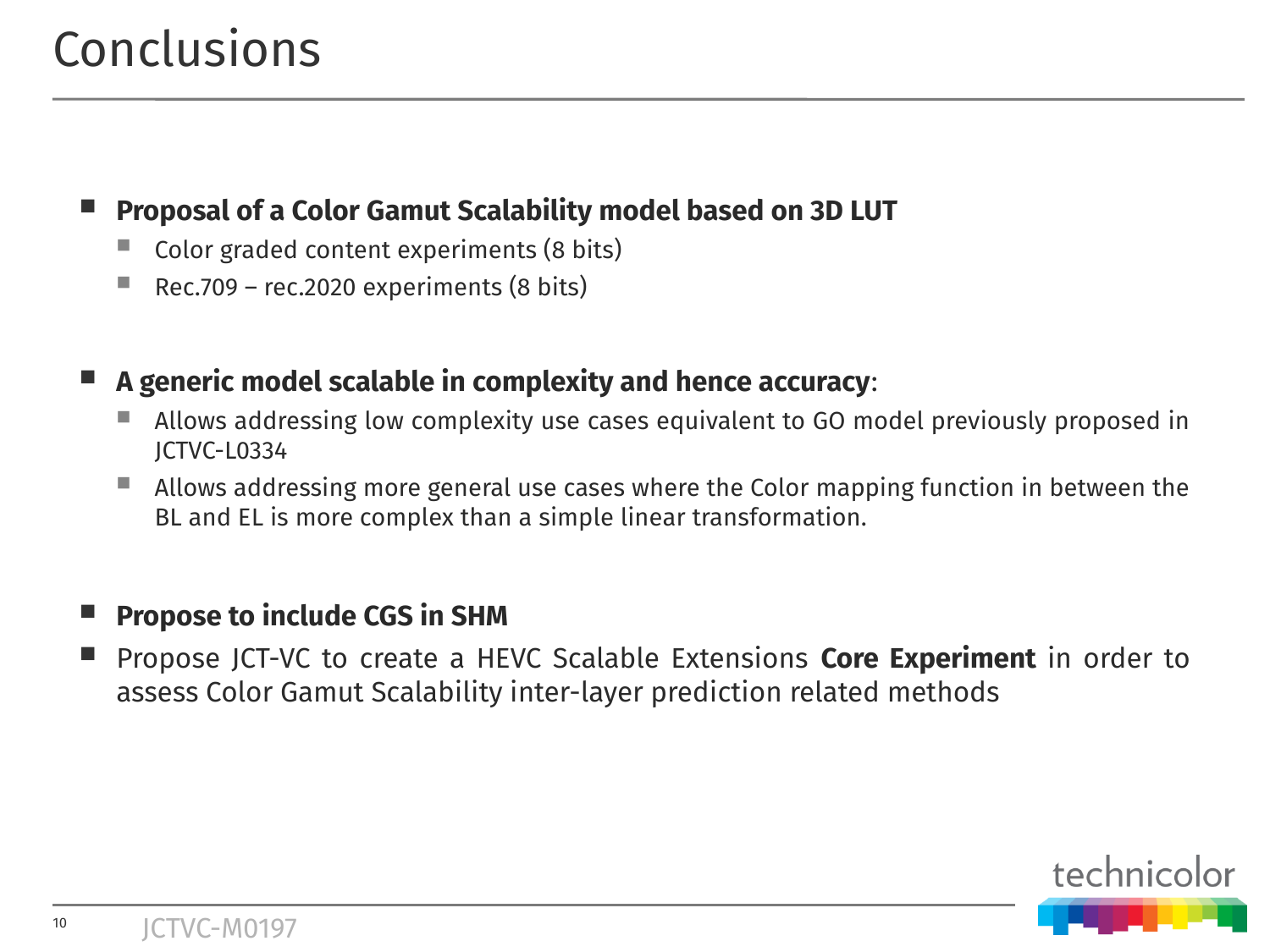

# Conclusions
Proposal of a Color Gamut Scalability model based on 3D LUT
Color graded content experiments (8 bits)
Rec.709 – rec.2020 experiments (8 bits)

A generic model scalable in complexity and hence accuracy:
Allows addressing low complexity use cases equivalent to GO model previously proposed in JCTVC-L0334
Allows addressing more general use cases where the Color mapping function in between the BL and EL is more complex than a simple linear transformation.

Propose to include CGS in SHM
Propose JCT-VC to create a HEVC Scalable Extensions Core Experiment in order to assess Color Gamut Scalability inter-layer prediction related methods

JCTVC-M0197
10